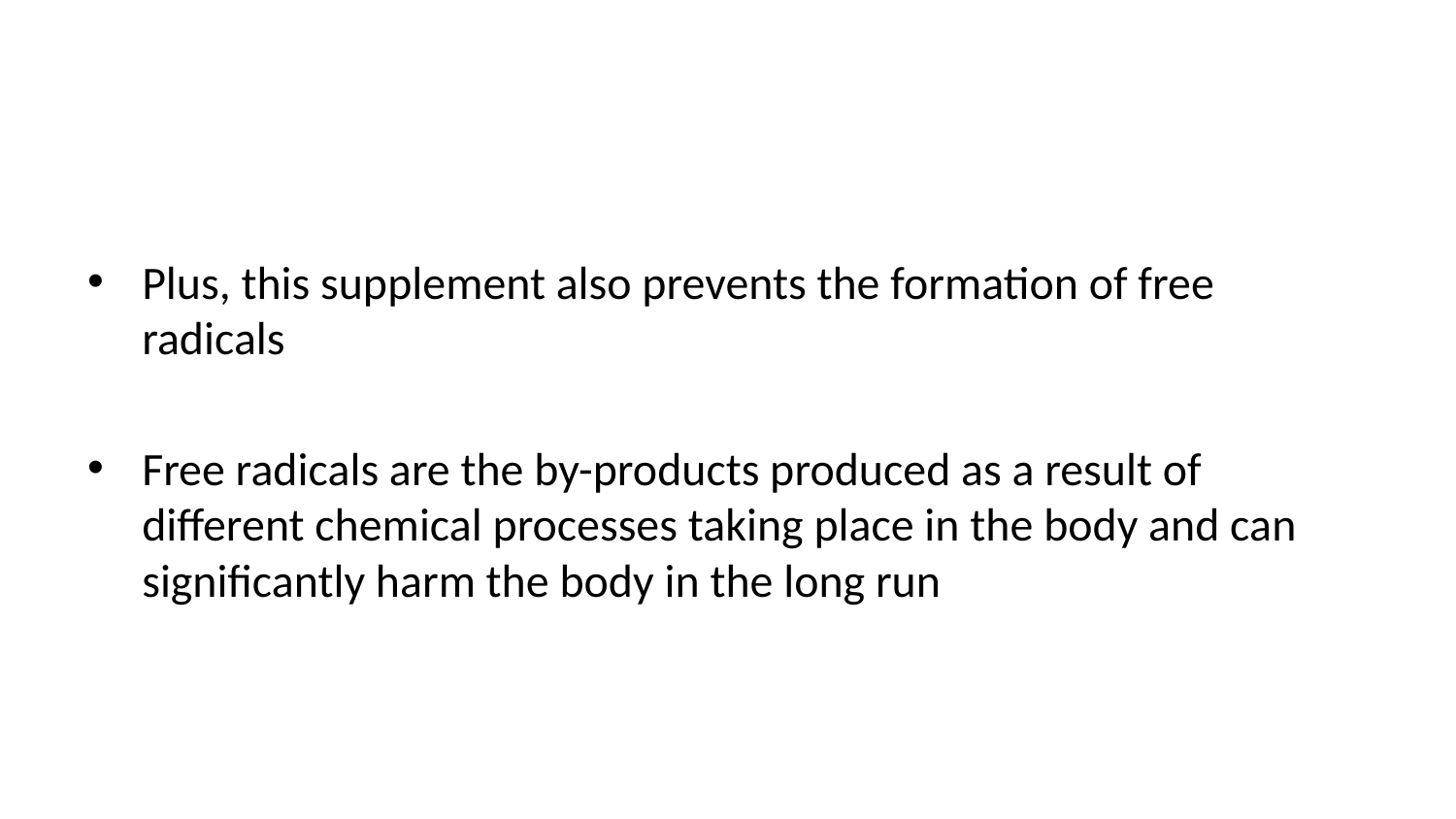

Plus, this supplement also prevents the formation of free radicals

Free radicals are the by-products produced as a result of different chemical processes taking place in the body and can significantly harm the body in the long run